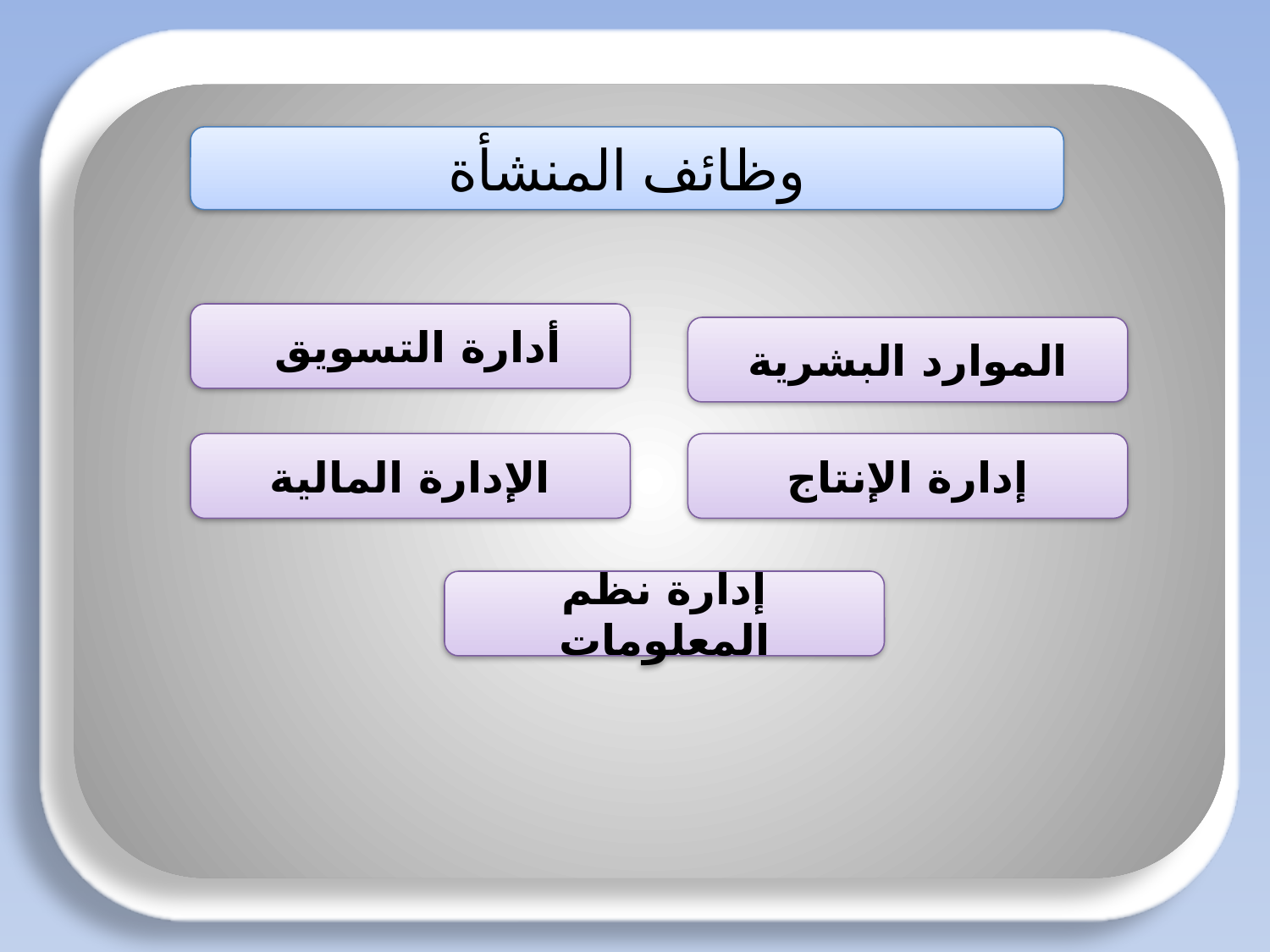

وظائف المنشأة
#
أدارة التسويق
الموارد البشرية
الإدارة المالية
إدارة الإنتاج

إدارة نظم المعلومات